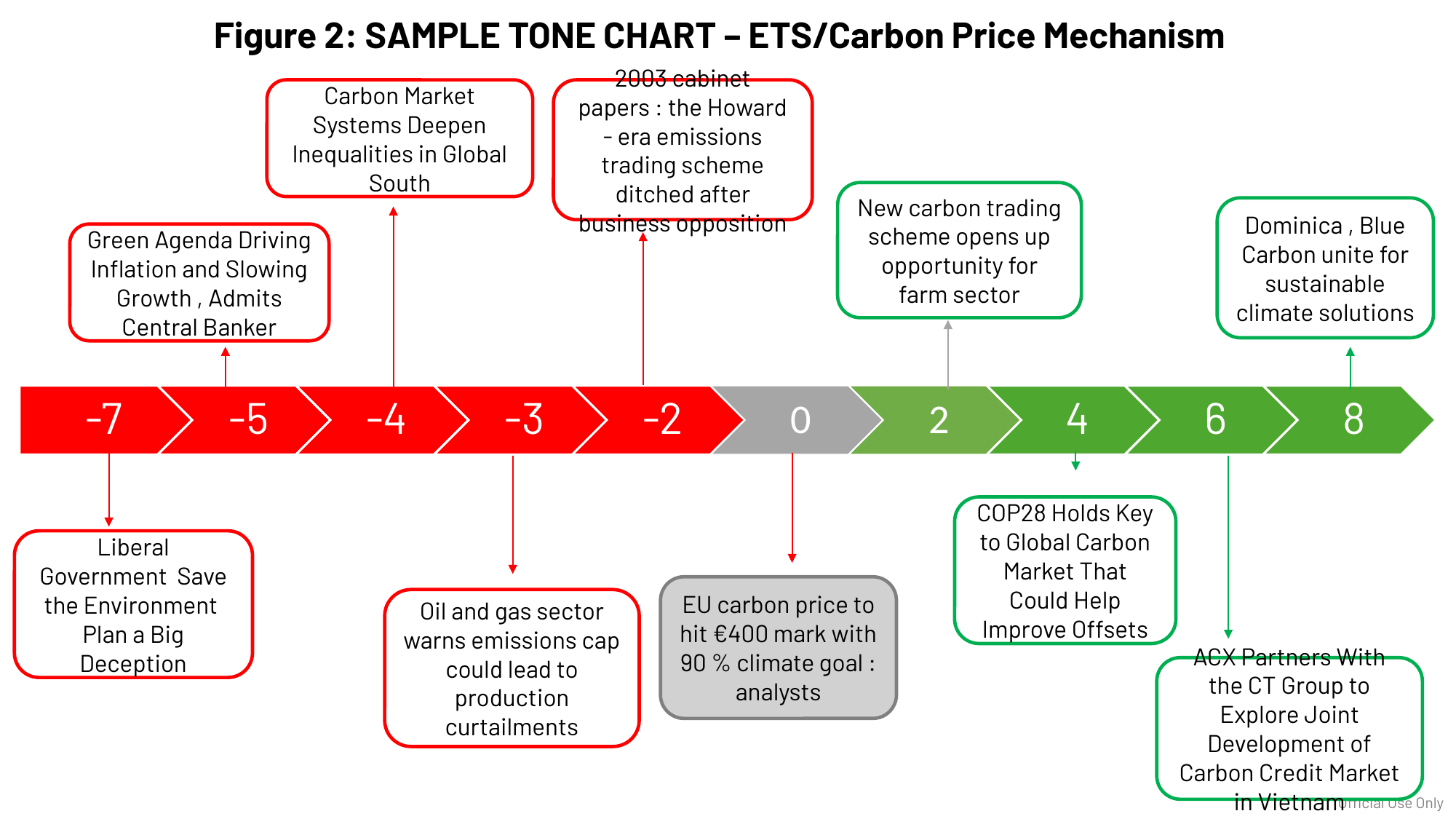

Figure 2: SAMPLE TONE CHART – ETS/Carbon Price Mechanism
Carbon Market Systems Deepen Inequalities in Global South
2003 cabinet papers : the Howard - era emissions trading scheme ditched after business opposition
New carbon trading scheme opens up opportunity for farm sector
Dominica , Blue Carbon unite for sustainable climate solutions
Green Agenda Driving Inflation and Slowing Growth , Admits Central Banker
-7
-5
-4
-3
-2
0
2
4
6
8

COP28 Holds Key to Global Carbon Market That Could Help Improve Offsets

Liberal Government  Save the Environment  Plan a Big Deception
EU carbon price to hit €400 mark with 90 % climate goal : analysts
Oil and gas sector warns emissions cap could lead to production curtailments
ACX Partners With the CT Group to Explore Joint Development of Carbon Credit Market in Vietnam